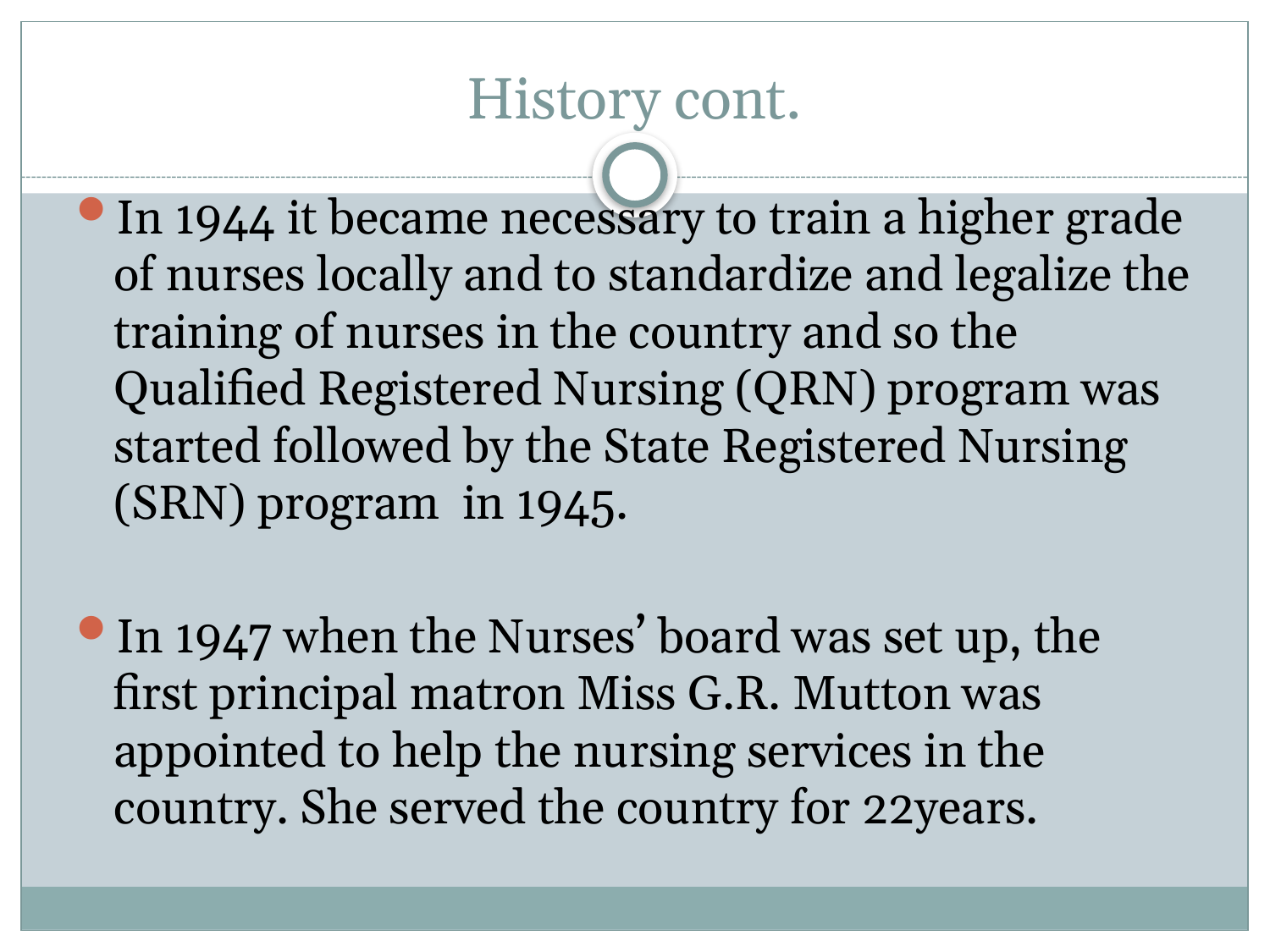

# History cont.
In 1944 it became necessary to train a higher grade of nurses locally and to standardize and legalize the training of nurses in the country and so the Qualified Registered Nursing (QRN) program was started followed by the State Registered Nursing (SRN) program  in 1945.

In 1947 when the Nurses’ board was set up, the first principal matron Miss G.R. Mutton was appointed to help the nursing services in the country. She served the country for 22years.